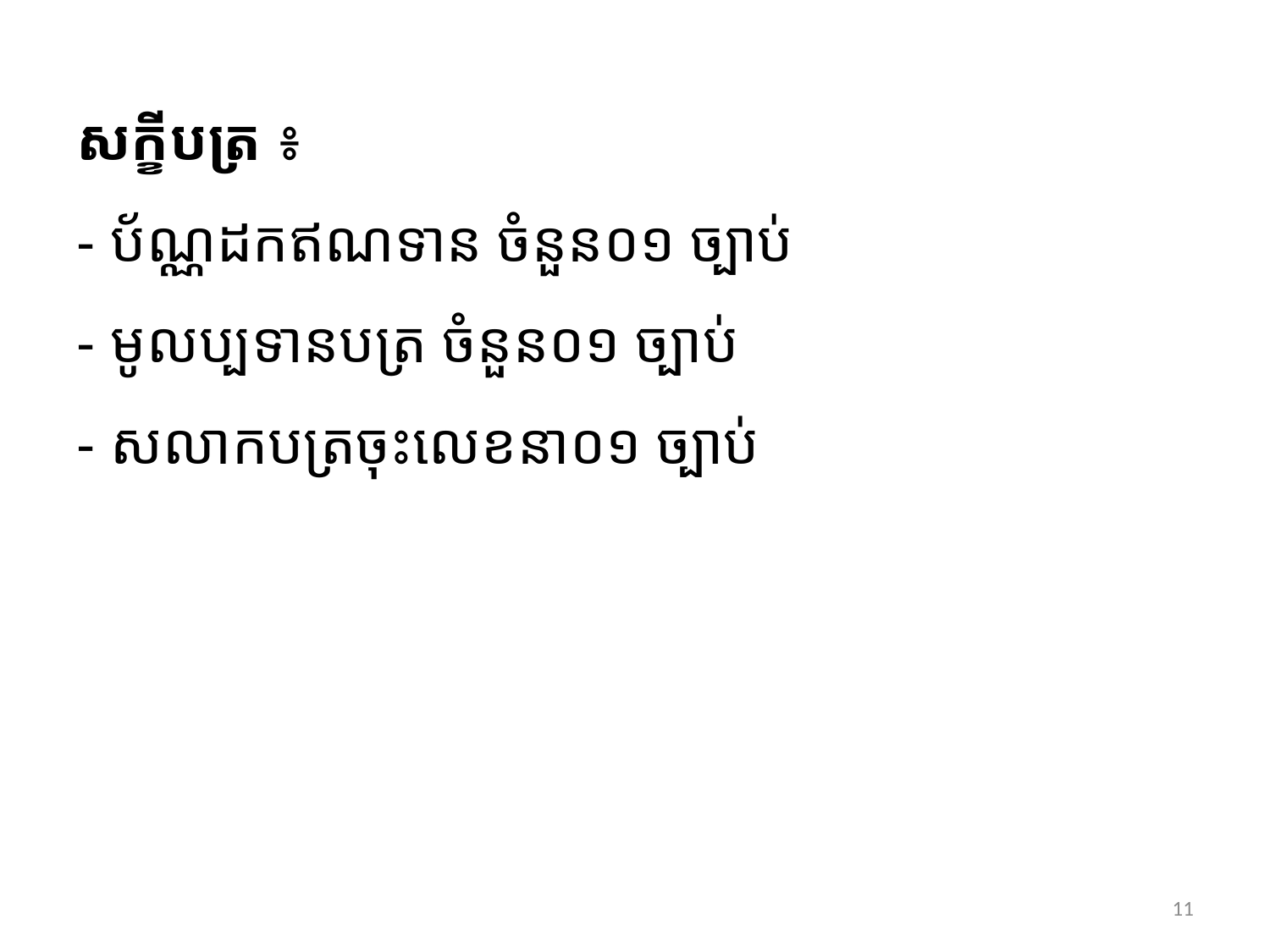

#
សក្ខីបត្រ ៖
- ប័ណ្ណដកឥណទាន ចំនួន០១ ​ច្បាប់
- មូលប្បទានបត្រ ចំនួន០១ ច្បាប់
- សលាកបត្រចុះលេខនា០១ ច្បាប់

11